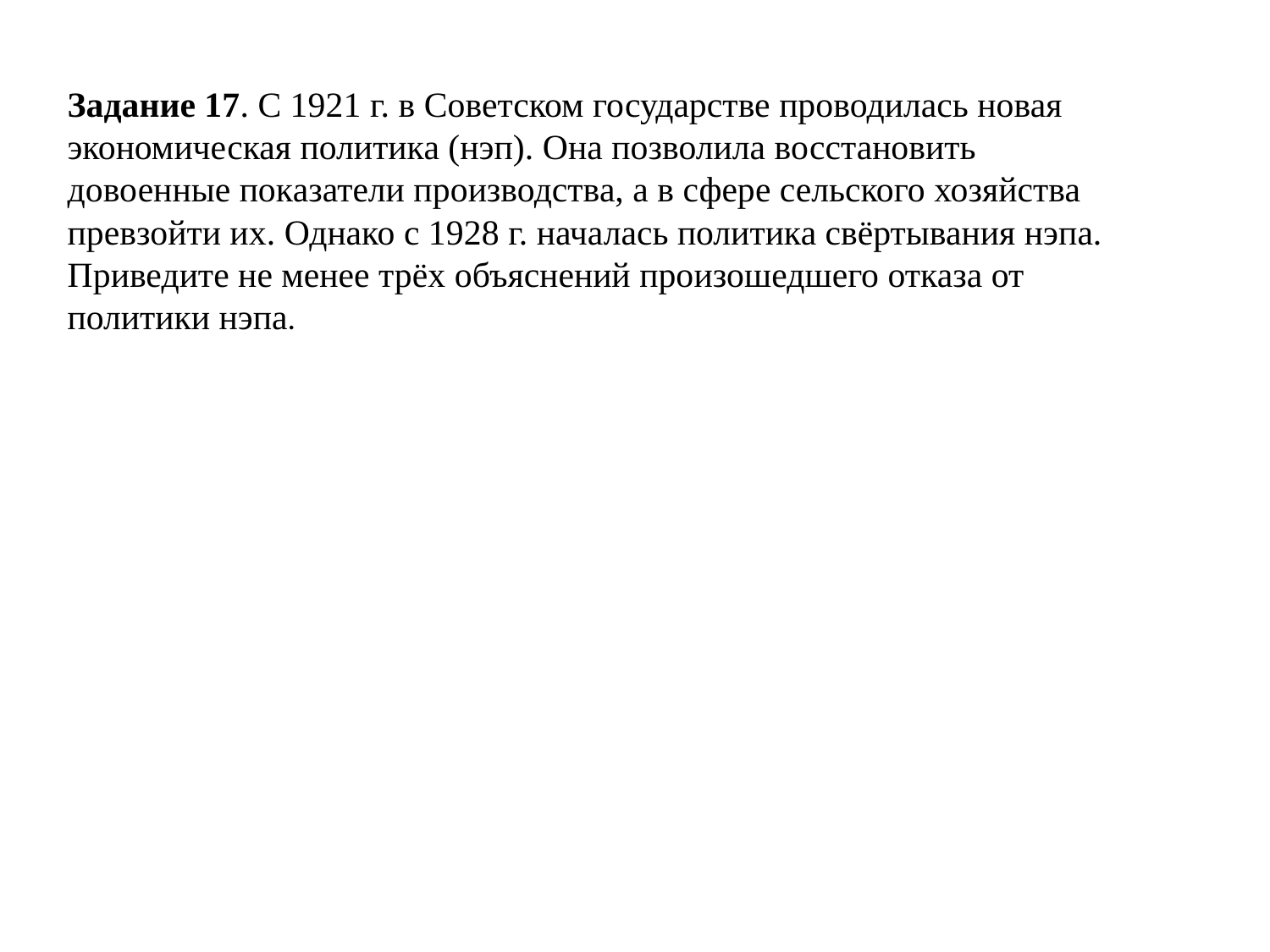

Задание 17. С 1921 г. в Советском государстве проводилась новая экономическая политика (нэп). Она позволила восстановить довоенные показатели производства, а в сфере сельского хозяйства превзойти их. Однако с 1928 г. началась политика свёртывания нэпа. Приведите не менее трёх объяснений произошедшего отказа от политики нэпа.